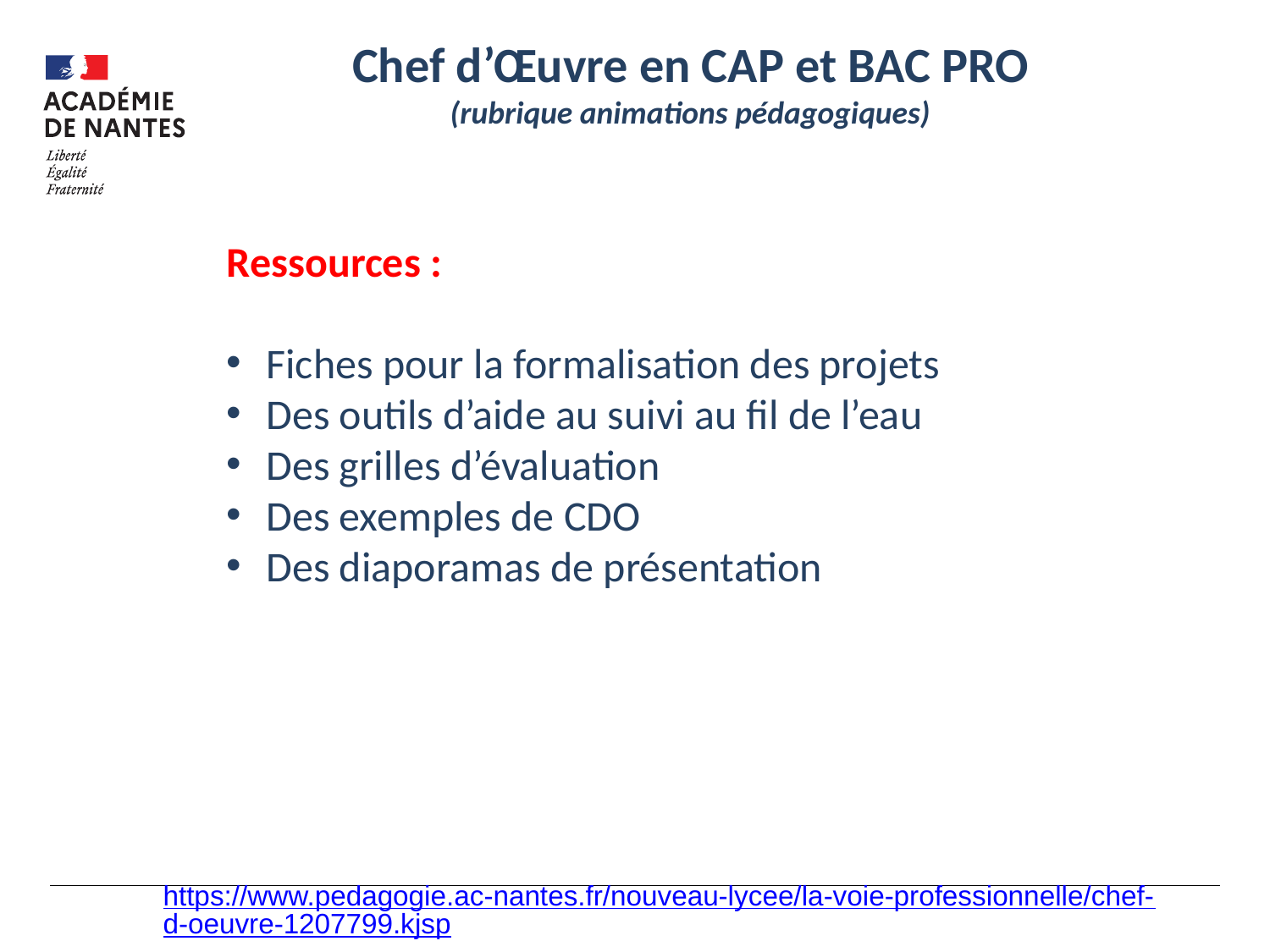

# Chef d’Œuvre en CAP et BAC PRO (rubrique animations pédagogiques)
Ressources :

Fiches pour la formalisation des projets
Des outils d’aide au suivi au fil de l’eau
Des grilles d’évaluation
Des exemples de CDO
Des diaporamas de présentation
https://www.pedagogie.ac-nantes.fr/nouveau-lycee/la-voie-professionnelle/chef-d-oeuvre-1207799.kjsp